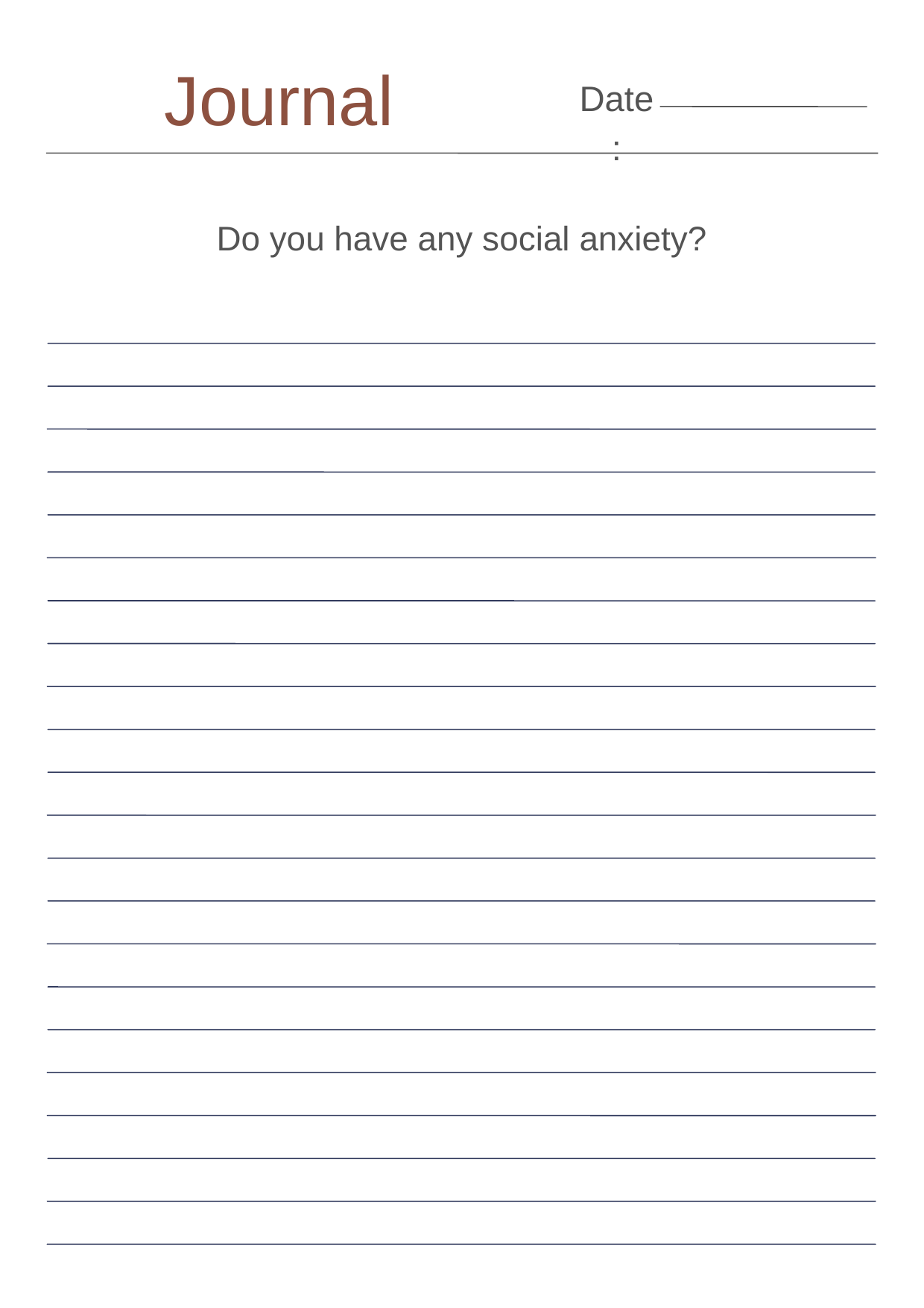

Journal
Date:

Do you have any social anxiety?